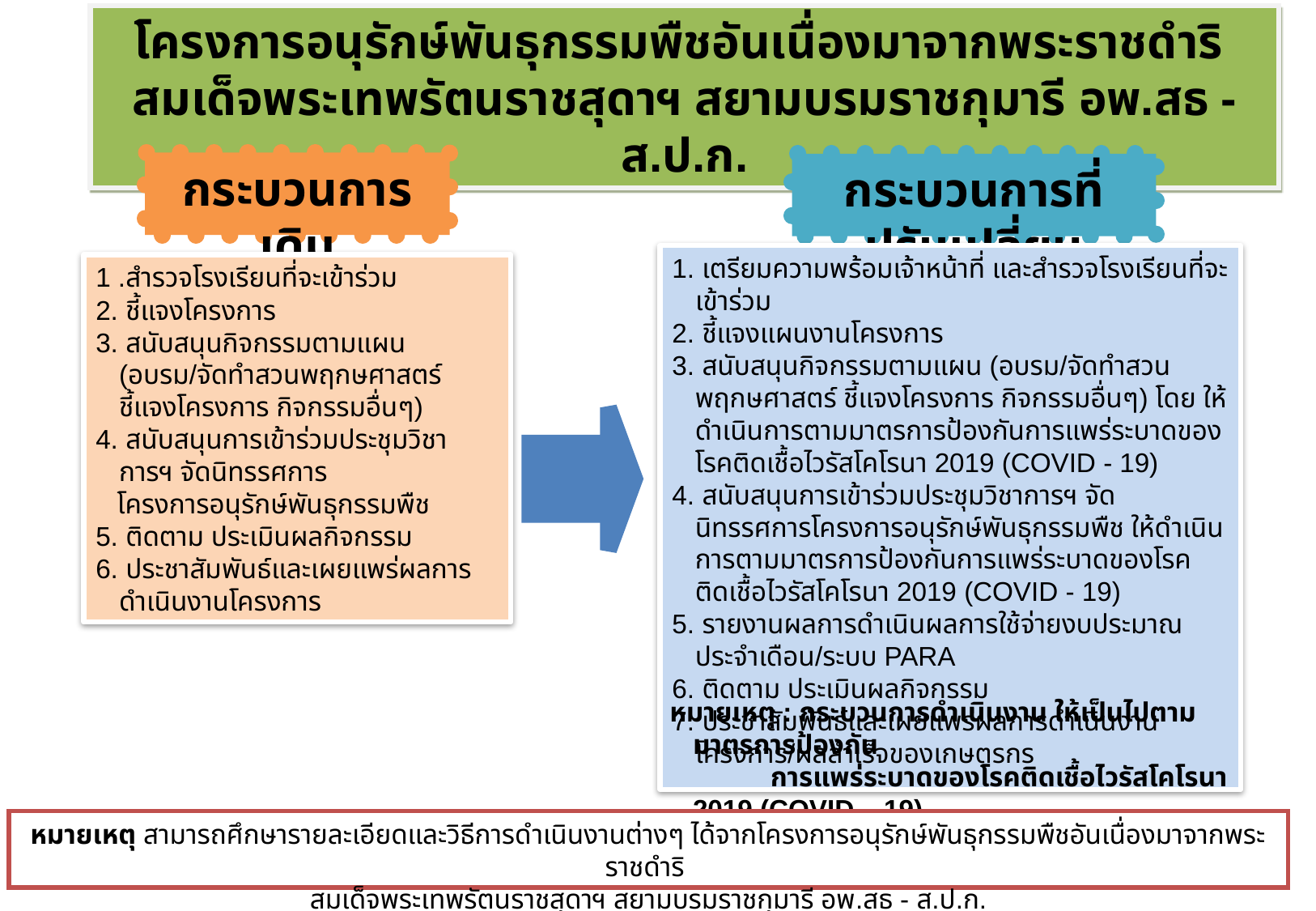

โครงการอนุรักษ์พันธุกรรมพืชอันเนื่องมาจากพระราชดำริ
สมเด็จพระเทพรัตนราชสุดาฯ สยามบรมราชกุมารี อพ.สธ - ส.ป.ก.
กระบวนการเดิม
กระบวนการที่ปรับเปลี่ยน
1. เตรียมความพร้อมเจ้าหน้าที่ และสำรวจโรงเรียนที่จะเข้าร่วม
2. ชี้แจงแผนงานโครงการ
3. สนับสนุนกิจกรรมตามแผน (อบรม/จัดทำสวนพฤกษศาสตร์ ชี้แจงโครงการ กิจกรรมอื่นๆ) โดย ให้ดำเนินการตามมาตรการป้องกันการแพร่ระบาดของโรคติดเชื้อไวรัสโคโรนา 2019 (COVID - 19)
4. สนับสนุนการเข้าร่วมประชุมวิชาการฯ จัดนิทรรศการโครงการอนุรักษ์พันธุกรรมพืช ให้ดำเนินการตามมาตรการป้องกันการแพร่ระบาดของโรค
ติดเชื้อไวรัสโคโรนา 2019 (COVID - 19)
5. รายงานผลการดำเนินผลการใช้จ่ายงบประมาณประจำเดือน/ระบบ PARA
6. ติดตาม ประเมินผลกิจกรรม
7. ประชาสัมพันธ์และเผยแพร่ผลการดำเนินงานโครงการ/ผลสำเร็จของเกษตรกร
1 .สำรวจโรงเรียนที่จะเข้าร่วม
2. ชี้แจงโครงการ
3. สนับสนุนกิจกรรมตามแผน (อบรม/จัดทำสวนพฤกษศาสตร์ ชี้แจงโครงการ กิจกรรมอื่นๆ)
4. สนับสนุนการเข้าร่วมประชุมวิชาการฯ จัดนิทรรศการ
   โครงการอนุรักษ์พันธุกรรมพืช
5. ติดตาม ประเมินผลกิจกรรม
6. ประชาสัมพันธ์และเผยแพร่ผลการดำเนินงานโครงการ

หมายเหตุ : กระบวนการดำเนินงาน ให้เป็นไปตามมาตรการป้องกัน
           การแพร่ระบาดของโรคติดเชื้อไวรัสโคโรนา 2019 (COVID – 19)
หมายเหตุ สามารถศึกษารายละเอียดและวิธีการดำเนินงานต่างๆ ได้จากโครงการอนุรักษ์พันธุกรรมพืชอันเนื่องมาจากพระราชดำริ
สมเด็จพระเทพรัตนราชสุดาฯ สยามบรมราชกุมารี อพ.สธ - ส.ป.ก.